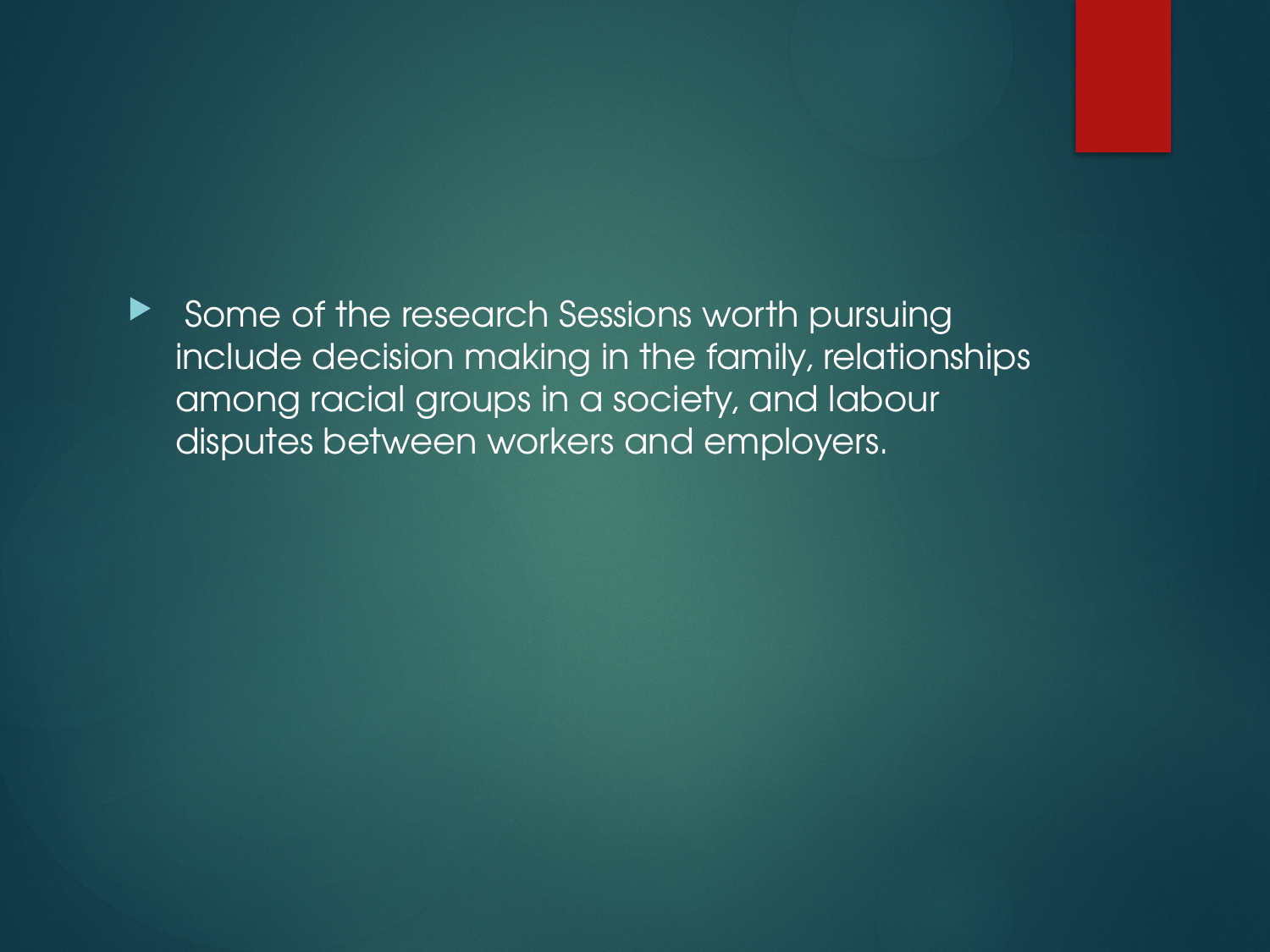

#
 Some of the research Sessions worth pursuing include decision making in the family, relationships among racial groups in a society, and labour disputes between workers and employers.